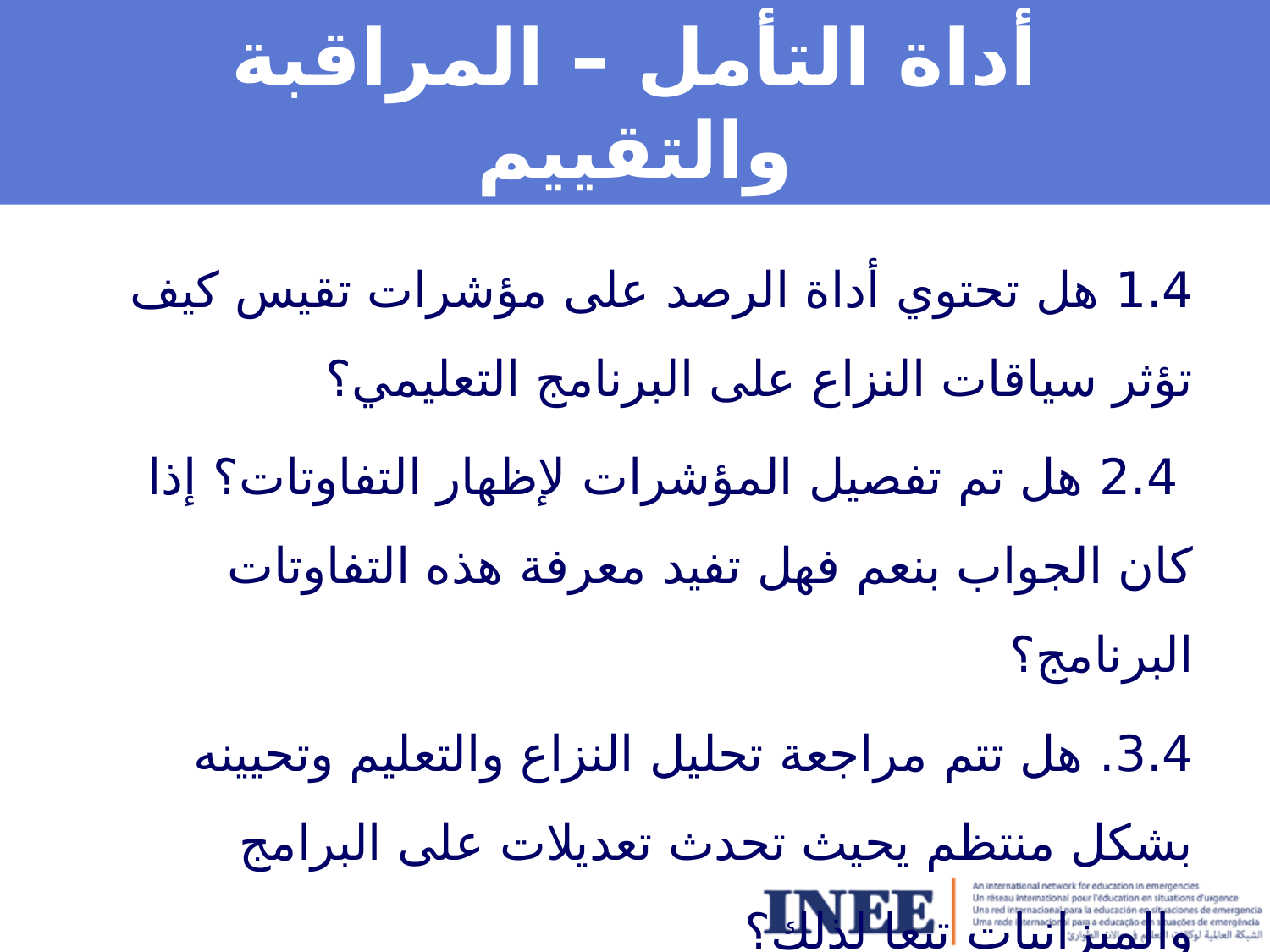

# أداة التأمل – المراقبة والتقييم
1.4 هل تحتوي أداة الرصد على مؤشرات تقيس كيف تؤثر سياقات النزاع على البرنامج التعليمي؟
 2.4 هل تم تفصيل المؤشرات لإظهار التفاوتات؟ إذا كان الجواب بنعم فهل تفيد معرفة هذه التفاوتات البرنامج؟
3.4. هل تتم مراجعة تحليل النزاع والتعليم وتحيينه بشكل منتظم يحيث تحدث تعديلات على البرامج والميزانيات تبعا لذلك؟